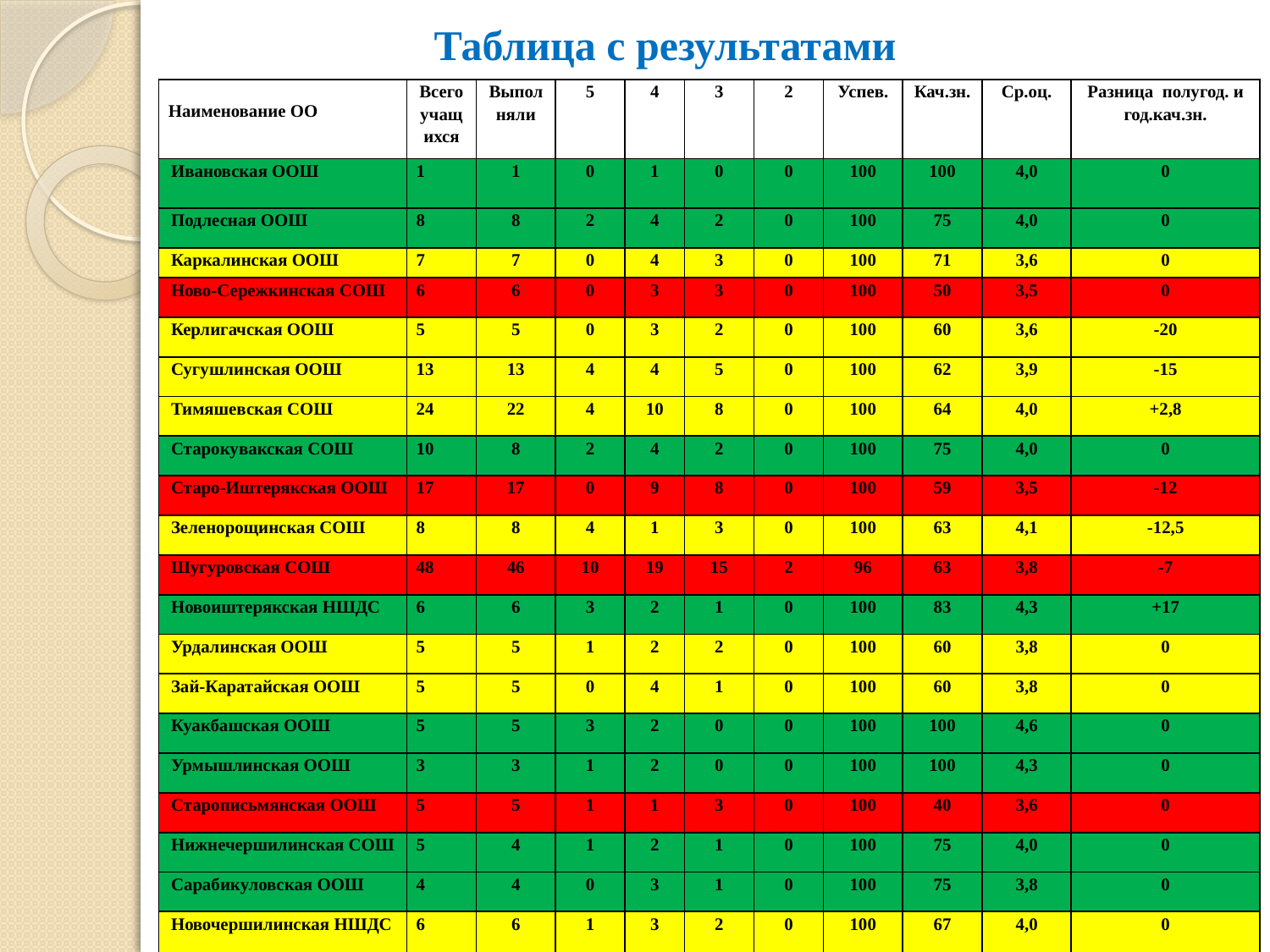

# Таблица с результатами
| Наименование ОО | Всего учащихся | Выполняли | 5 | 4 | 3 | 2 | Успев. | Кач.зн. | Ср.оц. | Разница полугод. и год.кач.зн. |
| --- | --- | --- | --- | --- | --- | --- | --- | --- | --- | --- |
| Ивановская ООШ | 1 | 1 | 0 | 1 | 0 | 0 | 100 | 100 | 4,0 | 0 |
| Подлесная ООШ | 8 | 8 | 2 | 4 | 2 | 0 | 100 | 75 | 4,0 | 0 |
| Каркалинская ООШ | 7 | 7 | 0 | 4 | 3 | 0 | 100 | 71 | 3,6 | 0 |
| Ново-Сережкинская СОШ | 6 | 6 | 0 | 3 | 3 | 0 | 100 | 50 | 3,5 | 0 |
| Керлигачская ООШ | 5 | 5 | 0 | 3 | 2 | 0 | 100 | 60 | 3,6 | -20 |
| Сугушлинская ООШ | 13 | 13 | 4 | 4 | 5 | 0 | 100 | 62 | 3,9 | -15 |
| Тимяшевская СОШ | 24 | 22 | 4 | 10 | 8 | 0 | 100 | 64 | 4,0 | +2,8 |
| Старокувакская СОШ | 10 | 8 | 2 | 4 | 2 | 0 | 100 | 75 | 4,0 | 0 |
| Старо-Иштерякская ООШ | 17 | 17 | 0 | 9 | 8 | 0 | 100 | 59 | 3,5 | -12 |
| Зеленорощинская СОШ | 8 | 8 | 4 | 1 | 3 | 0 | 100 | 63 | 4,1 | -12,5 |
| Шугуровская СОШ | 48 | 46 | 10 | 19 | 15 | 2 | 96 | 63 | 3,8 | -7 |
| Новоиштерякская НШДС | 6 | 6 | 3 | 2 | 1 | 0 | 100 | 83 | 4,3 | +17 |
| Урдалинская ООШ | 5 | 5 | 1 | 2 | 2 | 0 | 100 | 60 | 3,8 | 0 |
| Зай-Каратайская ООШ | 5 | 5 | 0 | 4 | 1 | 0 | 100 | 60 | 3,8 | 0 |
| Куакбашская ООШ | 5 | 5 | 3 | 2 | 0 | 0 | 100 | 100 | 4,6 | 0 |
| Урмышлинская ООШ | 3 | 3 | 1 | 2 | 0 | 0 | 100 | 100 | 4,3 | 0 |
| Старописьмянская ООШ | 5 | 5 | 1 | 1 | 3 | 0 | 100 | 40 | 3,6 | 0 |
| Нижнечершилинская СОШ | 5 | 4 | 1 | 2 | 1 | 0 | 100 | 75 | 4,0 | 0 |
| Сарабикуловская ООШ | 4 | 4 | 0 | 3 | 1 | 0 | 100 | 75 | 3,8 | 0 |
| Новочершилинская НШДС | 6 | 6 | 1 | 3 | 2 | 0 | 100 | 67 | 4,0 | 0 |